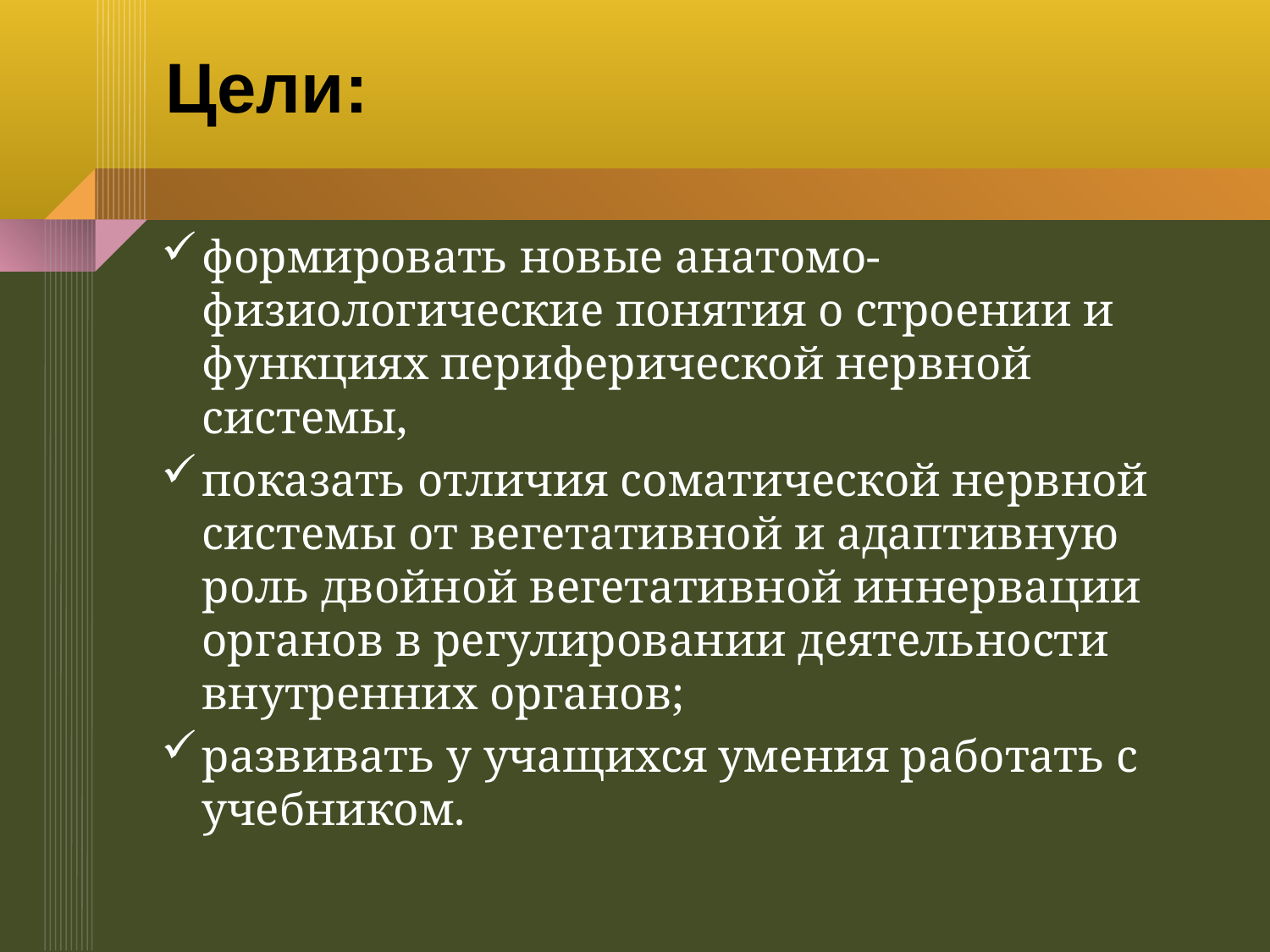

# Цели:
формировать новые анатомо-физиологические понятия о строении и функциях периферической нервной системы,
показать отличия соматической нервной системы от вегетативной и адаптивную роль двойной вегетативной иннервации органов в регулировании деятельности внутренних органов;
развивать у учащихся умения работать с учебником.